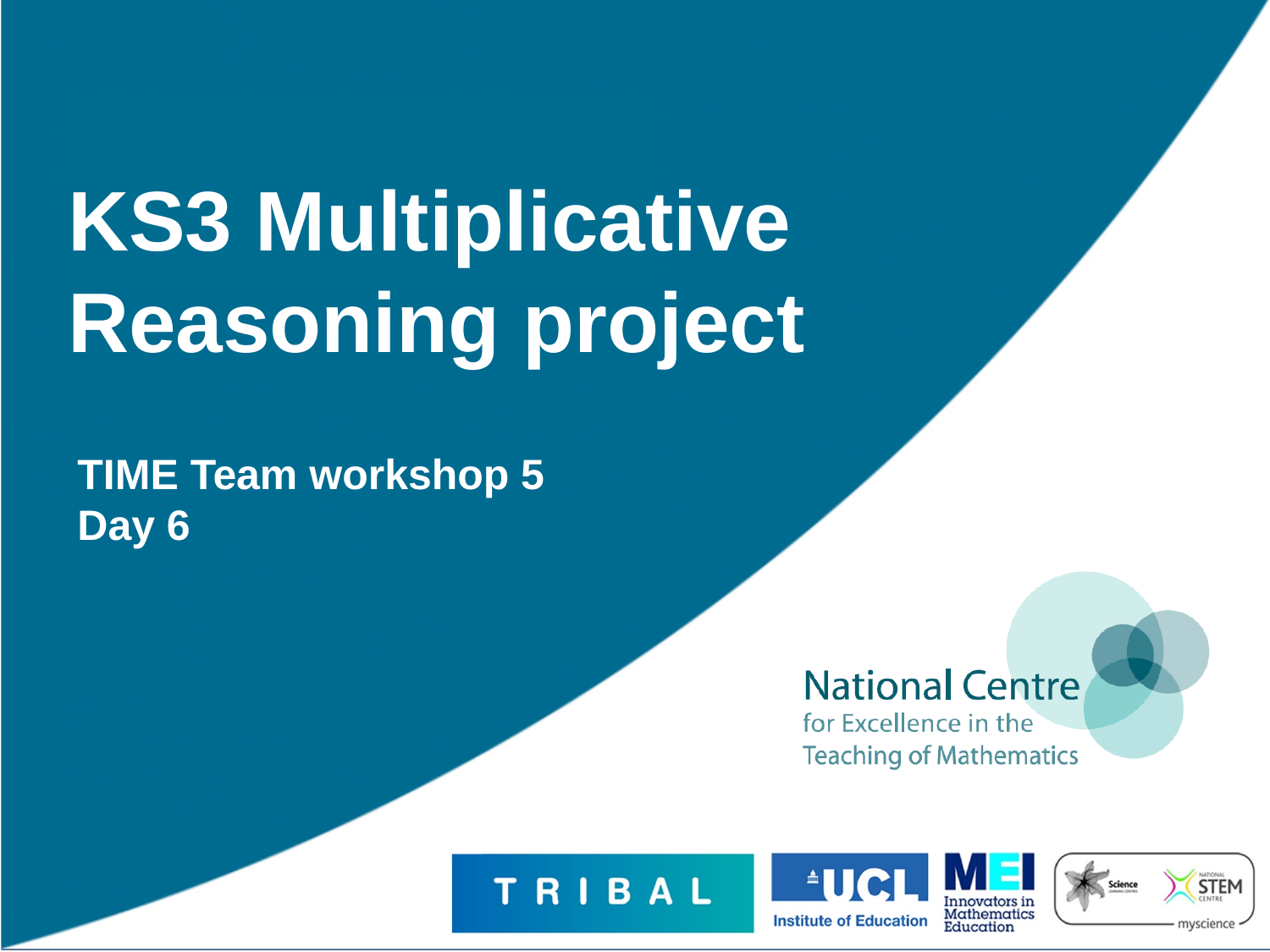

# KS3 Multiplicative Reasoning project
TIME Team workshop 5
Day 6